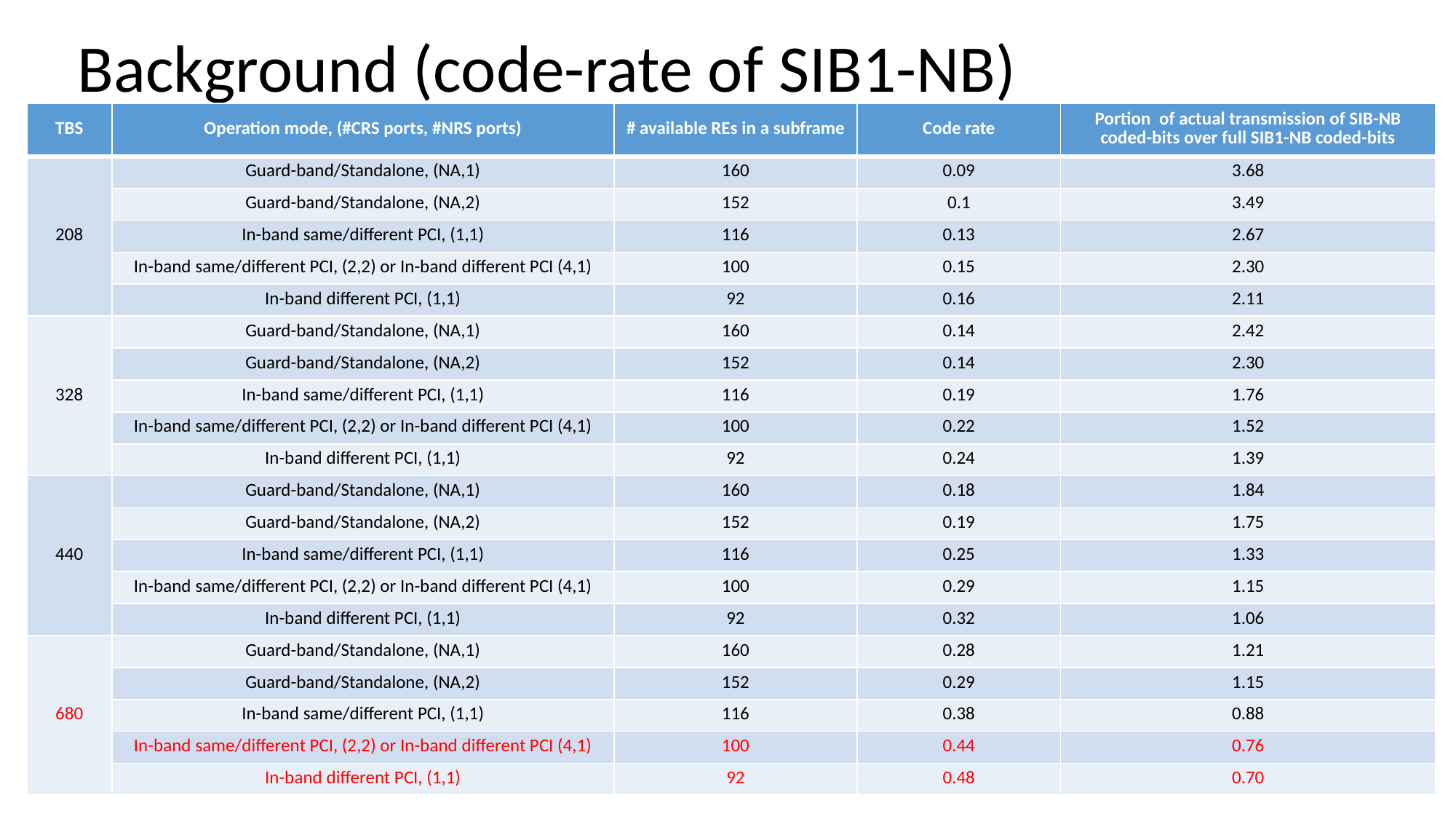

# Background (code-rate of SIB1-NB)
| TBS | Operation mode, (#CRS ports, #NRS ports) | # available REs in a subframe | Code rate | Portion of actual transmission of SIB-NB coded-bits over full SIB1-NB coded-bits |
| --- | --- | --- | --- | --- |
| 208 | Guard-band/Standalone, (NA,1) | 160 | 0.09 | 3.68 |
|  | Guard-band/Standalone, (NA,2) | 152 | 0.1 | 3.49 |
|  | In-band same/different PCI, (1,1) | 116 | 0.13 | 2.67 |
|  | In-band same/different PCI, (2,2) or In-band different PCI (4,1) | 100 | 0.15 | 2.30 |
|  | In-band different PCI, (1,1) | 92 | 0.16 | 2.11 |
| 328 | Guard-band/Standalone, (NA,1) | 160 | 0.14 | 2.42 |
|  | Guard-band/Standalone, (NA,2) | 152 | 0.14 | 2.30 |
|  | In-band same/different PCI, (1,1) | 116 | 0.19 | 1.76 |
|  | In-band same/different PCI, (2,2) or In-band different PCI (4,1) | 100 | 0.22 | 1.52 |
|  | In-band different PCI, (1,1) | 92 | 0.24 | 1.39 |
| 440 | Guard-band/Standalone, (NA,1) | 160 | 0.18 | 1.84 |
|  | Guard-band/Standalone, (NA,2) | 152 | 0.19 | 1.75 |
|  | In-band same/different PCI, (1,1) | 116 | 0.25 | 1.33 |
|  | In-band same/different PCI, (2,2) or In-band different PCI (4,1) | 100 | 0.29 | 1.15 |
|  | In-band different PCI, (1,1) | 92 | 0.32 | 1.06 |
| 680 | Guard-band/Standalone, (NA,1) | 160 | 0.28 | 1.21 |
|  | Guard-band/Standalone, (NA,2) | 152 | 0.29 | 1.15 |
|  | In-band same/different PCI, (1,1) | 116 | 0.38 | 0.88 |
|  | In-band same/different PCI, (2,2) or In-band different PCI (4,1) | 100 | 0.44 | 0.76 |
|  | In-band different PCI, (1,1) | 92 | 0.48 | 0.70 |